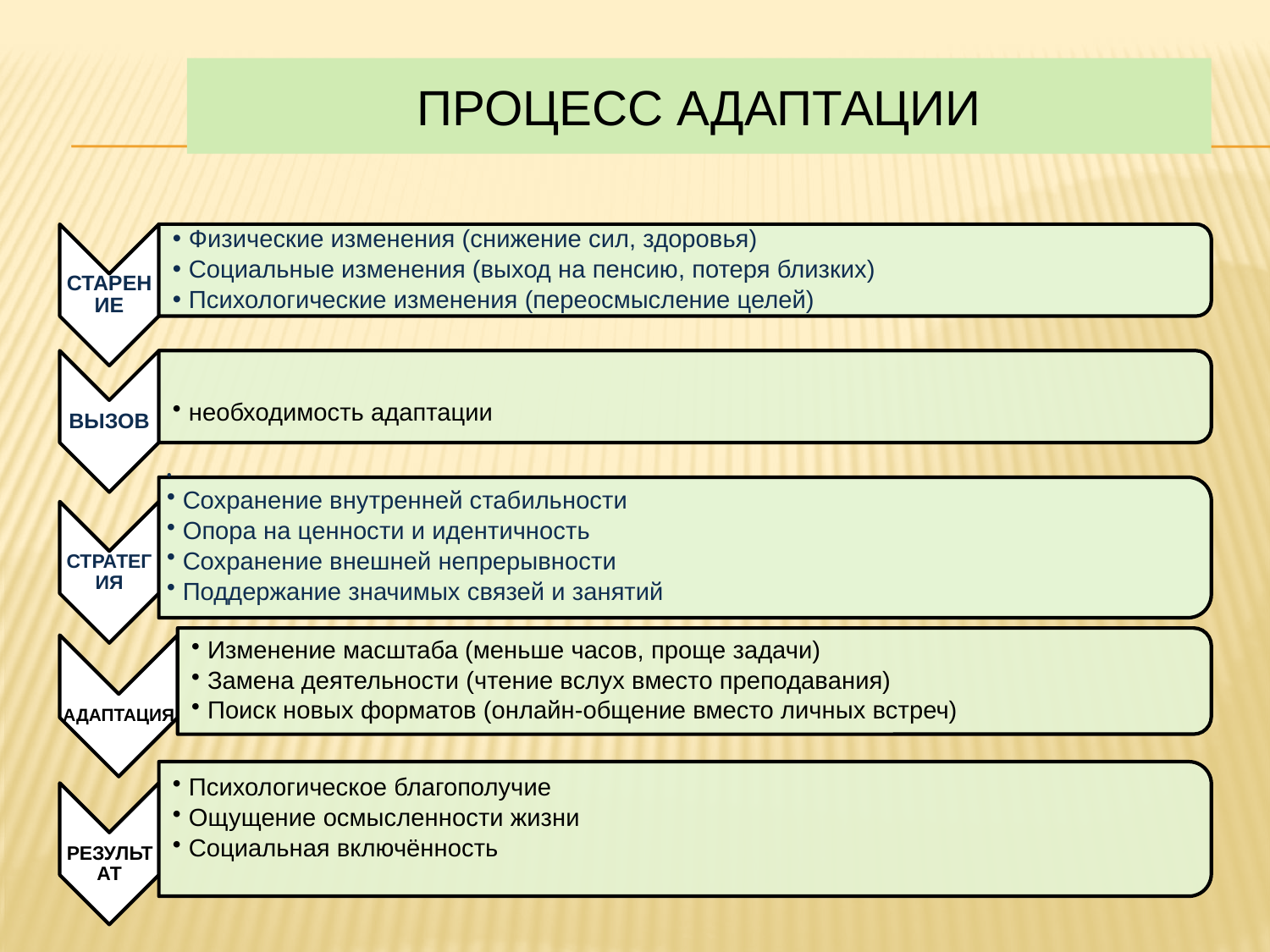

# Процесс адаптации
СТАРЕНИЕ
Физические изменения (снижение сил, здоровья)
Социальные изменения (выход на пенсию, потеря близких)
Психологические изменения (переосмысление целей)
ВЫЗОВ

необходимость адаптации
СТРАТЕГИЯ

Сохранение внутренней стабильности
Опора на ценности и идентичность
Сохранение внешней непрерывности
Поддержание значимых связей и занятий

 АДАПТАЦИЯ
Изменение масштаба (меньше часов, проще задачи)
Замена деятельности (чтение вслух вместо преподавания)
Поиск новых форматов (онлайн‑общение вместо личных встреч)
 РЕЗУЛЬТАТ
Психологическое благополучие
Ощущение осмысленности жизни
Социальная включённость